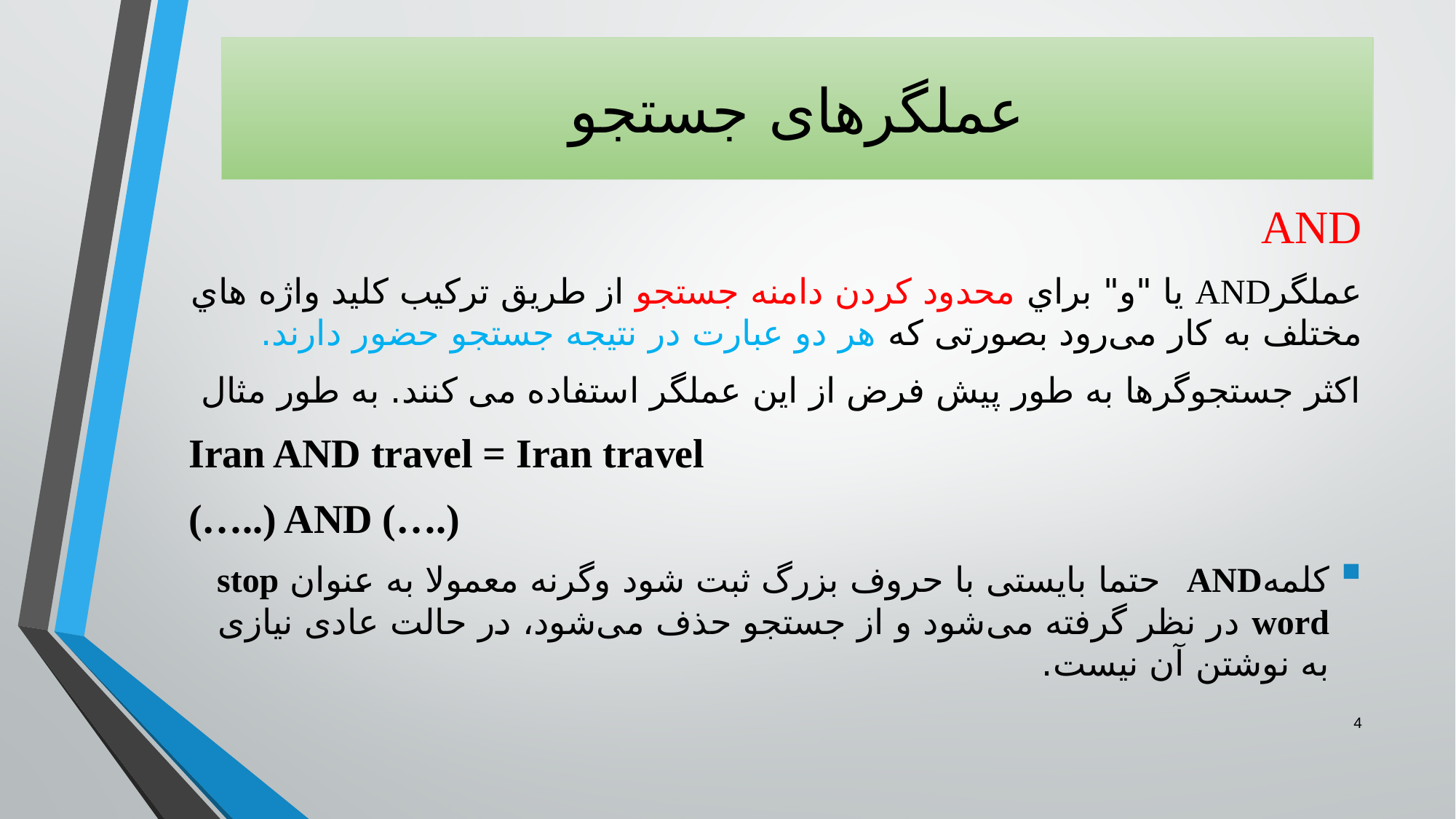

# عملگرهای جستجو
AND
عملگرAND یا "و" براي محدود کردن دامنه جستجو از طریق ترکیب کلید واژه هاي مختلف به کار می‌رود بصورتی که هر دو عبارت در نتیجه جستجو حضور دارند.
اکثر جستجوگرها به طور پیش فرض از این عملگر استفاده می کنند. به طور مثال
Iran AND travel = Iran travel
(…..) AND (….)
کلمهAND  حتما بایستی با حروف بزرگ ثبت شود وگرنه معمولا به عنوان stop word در نظر گرفته می‌شود و از جستجو حذف می‌شود، در حالت عادی نیازی به نوشتن آن نیست.
4